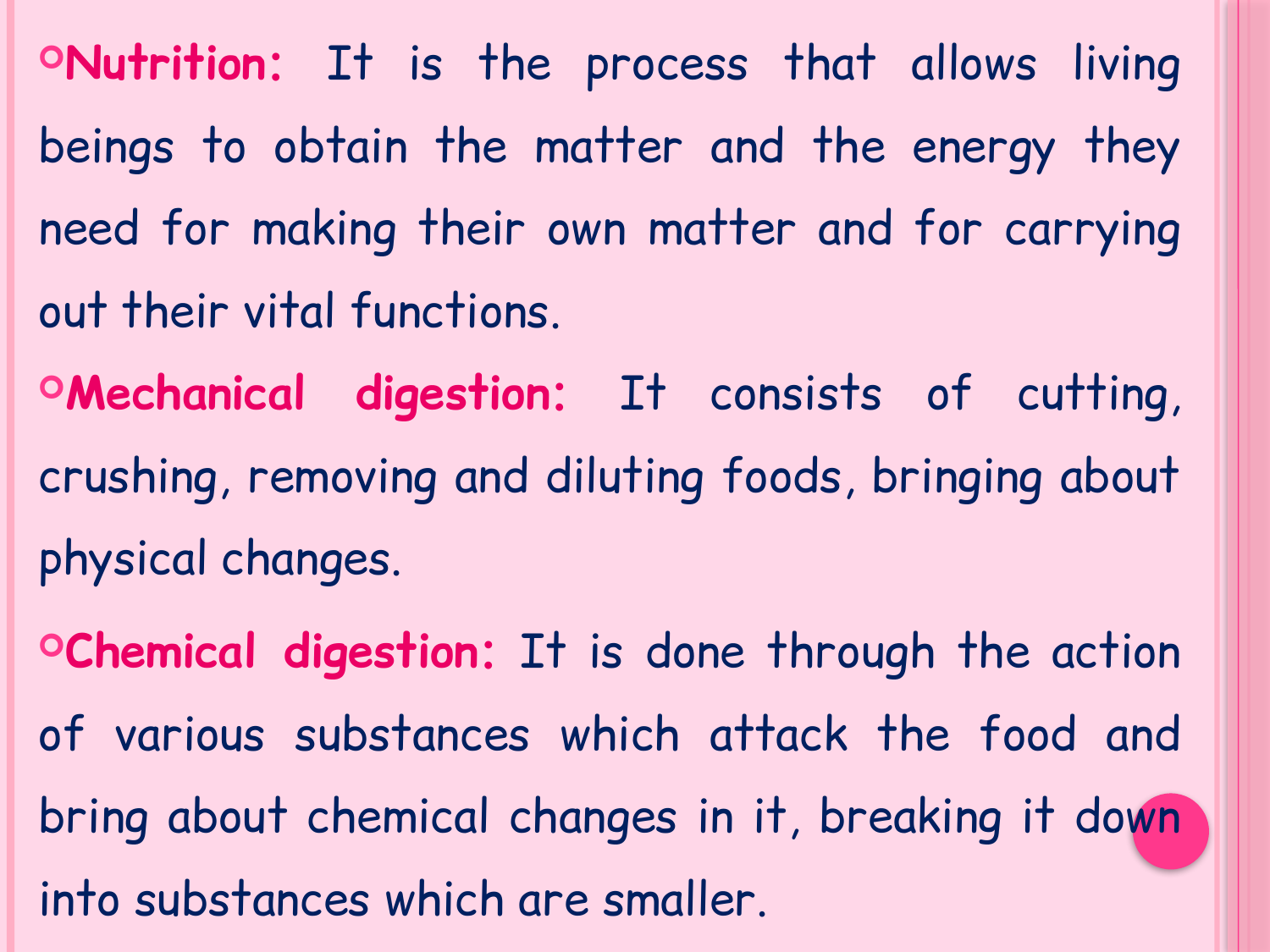

Nutrition: It is the process that allows living beings to obtain the matter and the energy they need for making their own matter and for carrying out their vital functions.
Mechanical digestion: It consists of cutting, crushing, removing and diluting foods, bringing about physical changes.
Chemical digestion: It is done through the action of various substances which attack the food and bring about chemical changes in it, breaking it down into substances which are smaller.